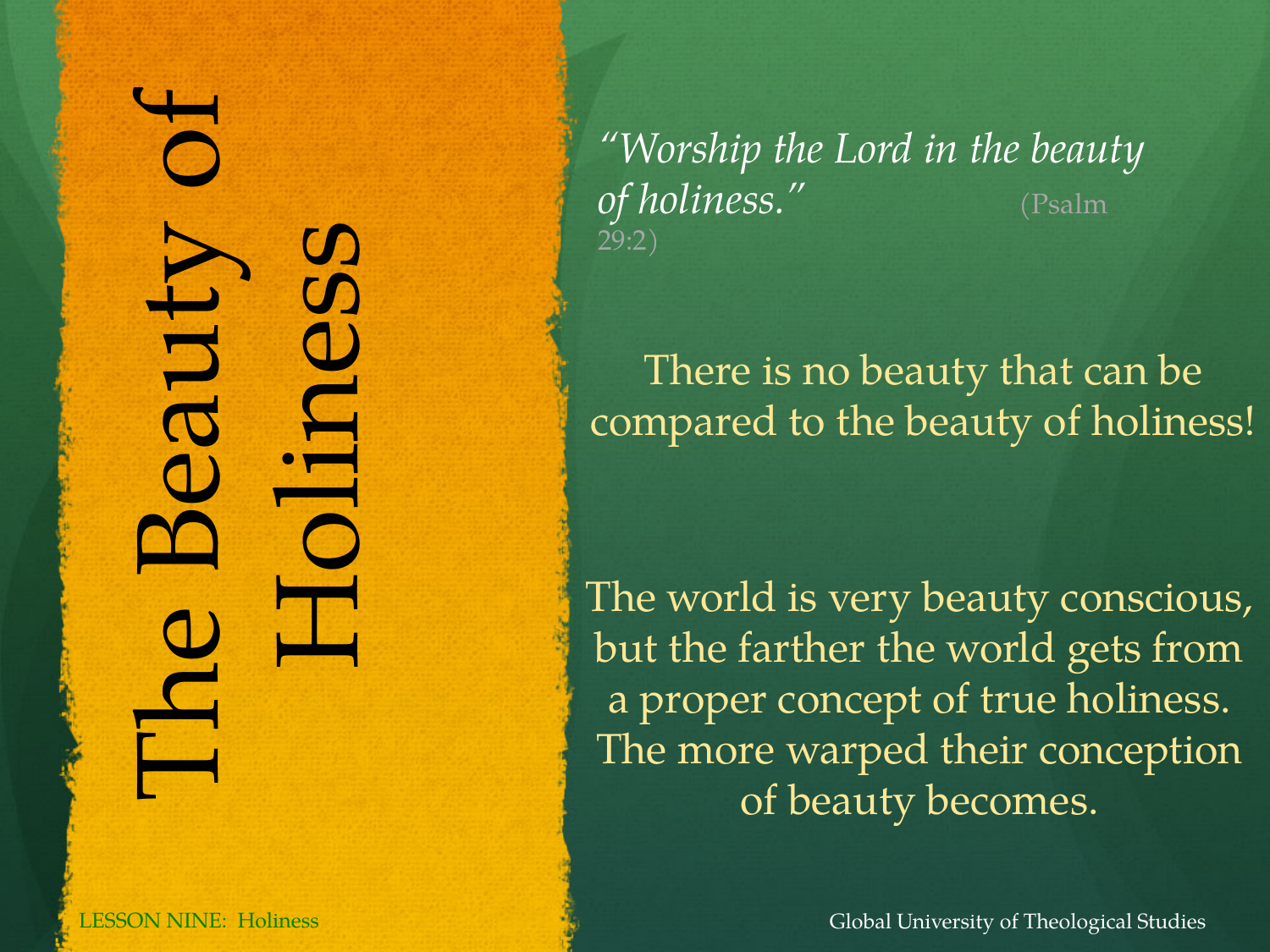

The Beauty of Holiness
“Worship the Lord in the beauty of holiness.”    		     (Psalm 29:2)
There is no beauty that can be compared to the beauty of holiness!
The world is very beauty conscious, but the farther the world gets from a proper concept of true holiness. The more warped their conception of beauty becomes.
Global University of Theological Studies
LESSON NINE:  Holiness